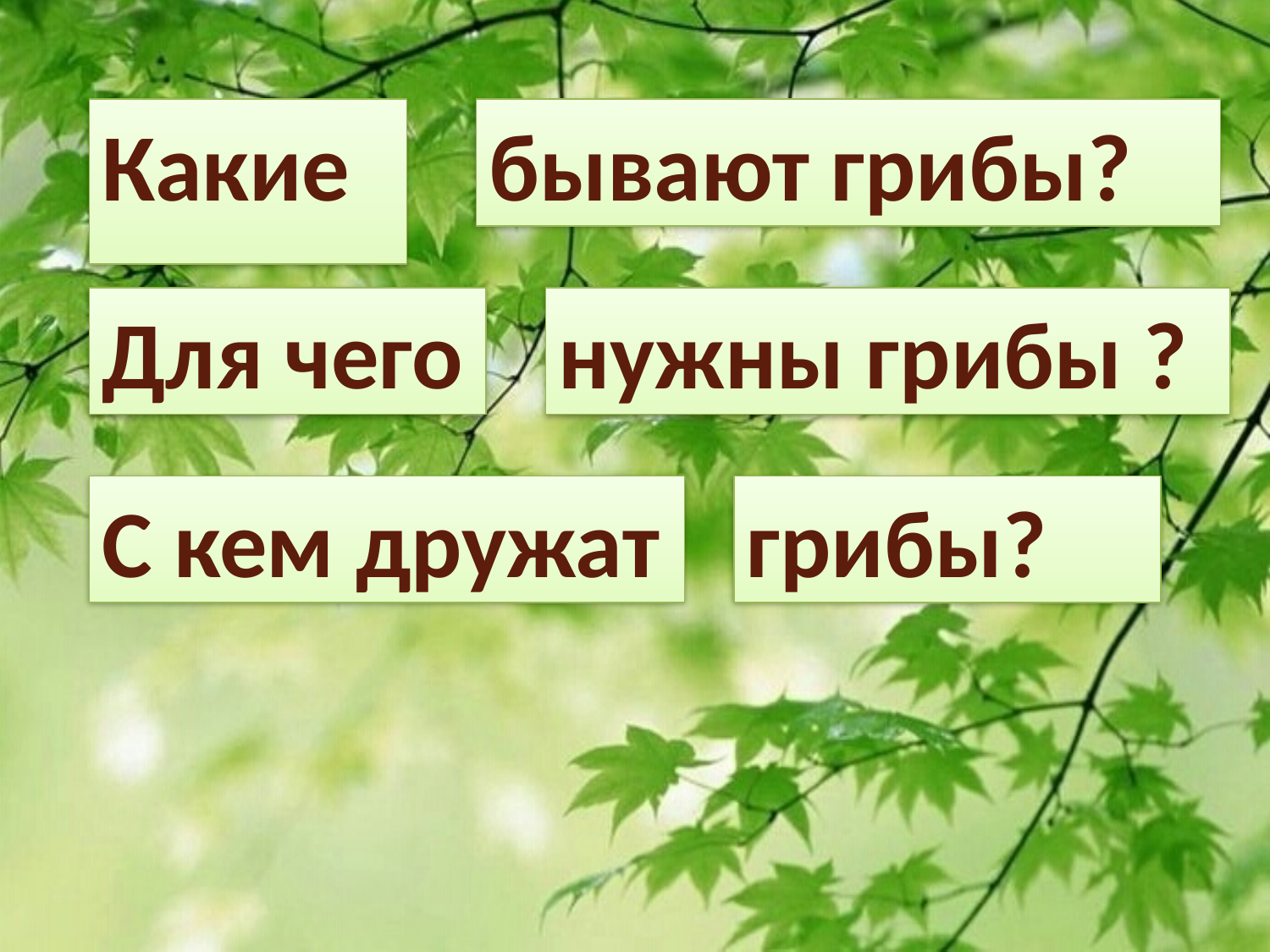

Какие

бывают грибы?
Для чего
нужны грибы ?
С кем дружат
грибы?